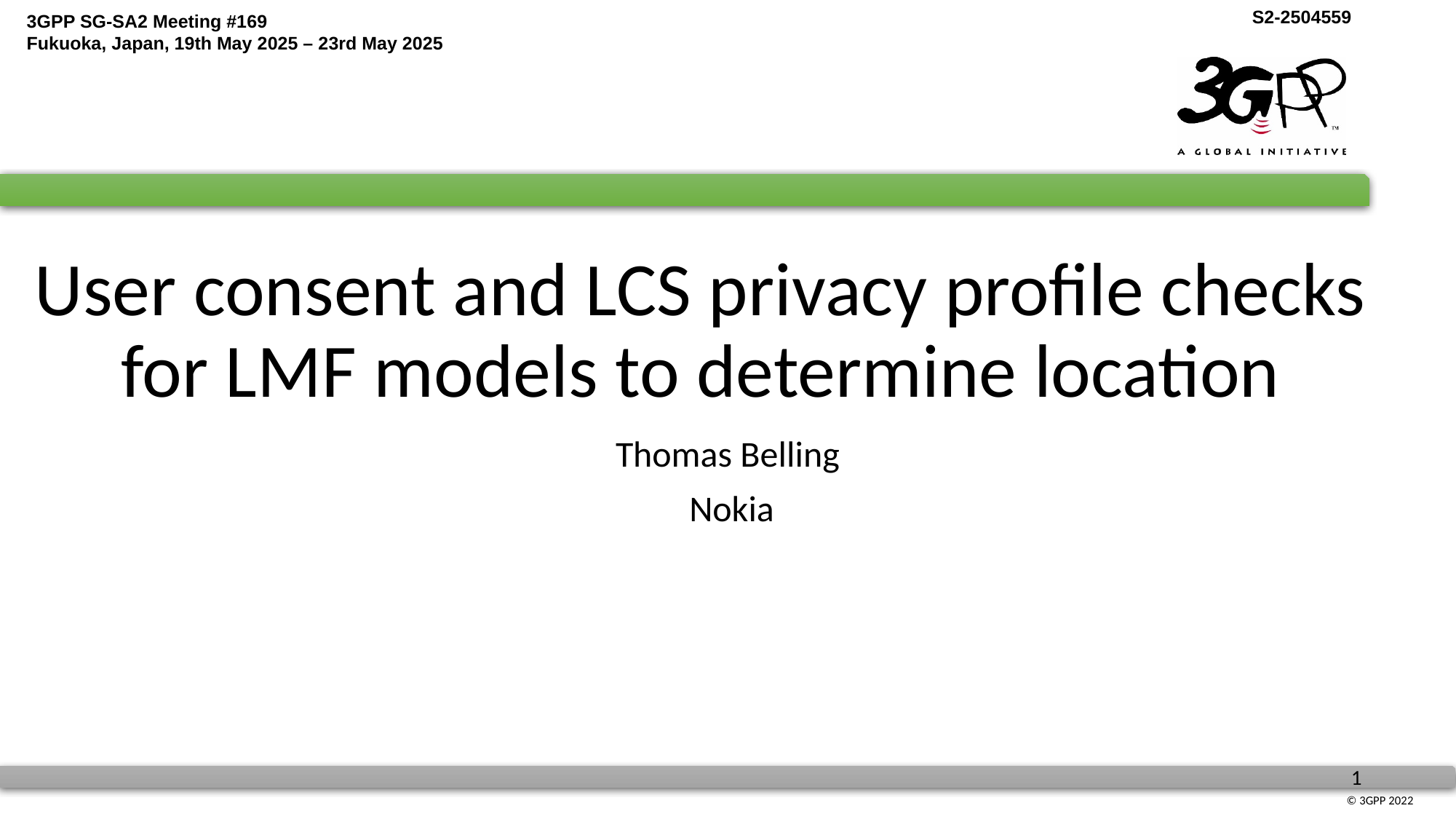

# User consent and LCS privacy profile checks for LMF models to determine location
Thomas Belling
 Nokia